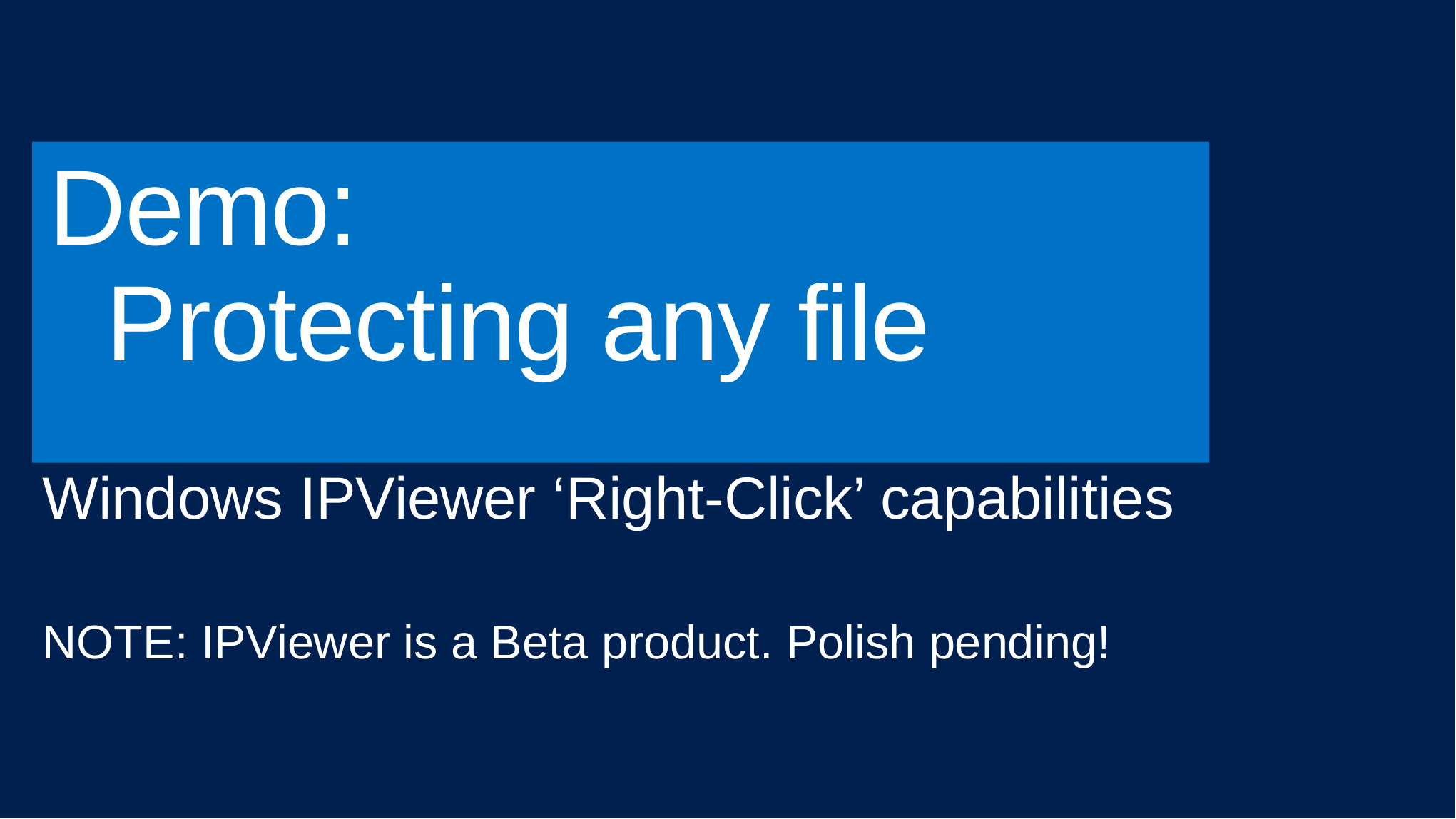

# Demo: Protecting any file
Windows IPViewer ‘Right-Click’ capabilities

NOTE: IPViewer is a Beta product. Polish pending!